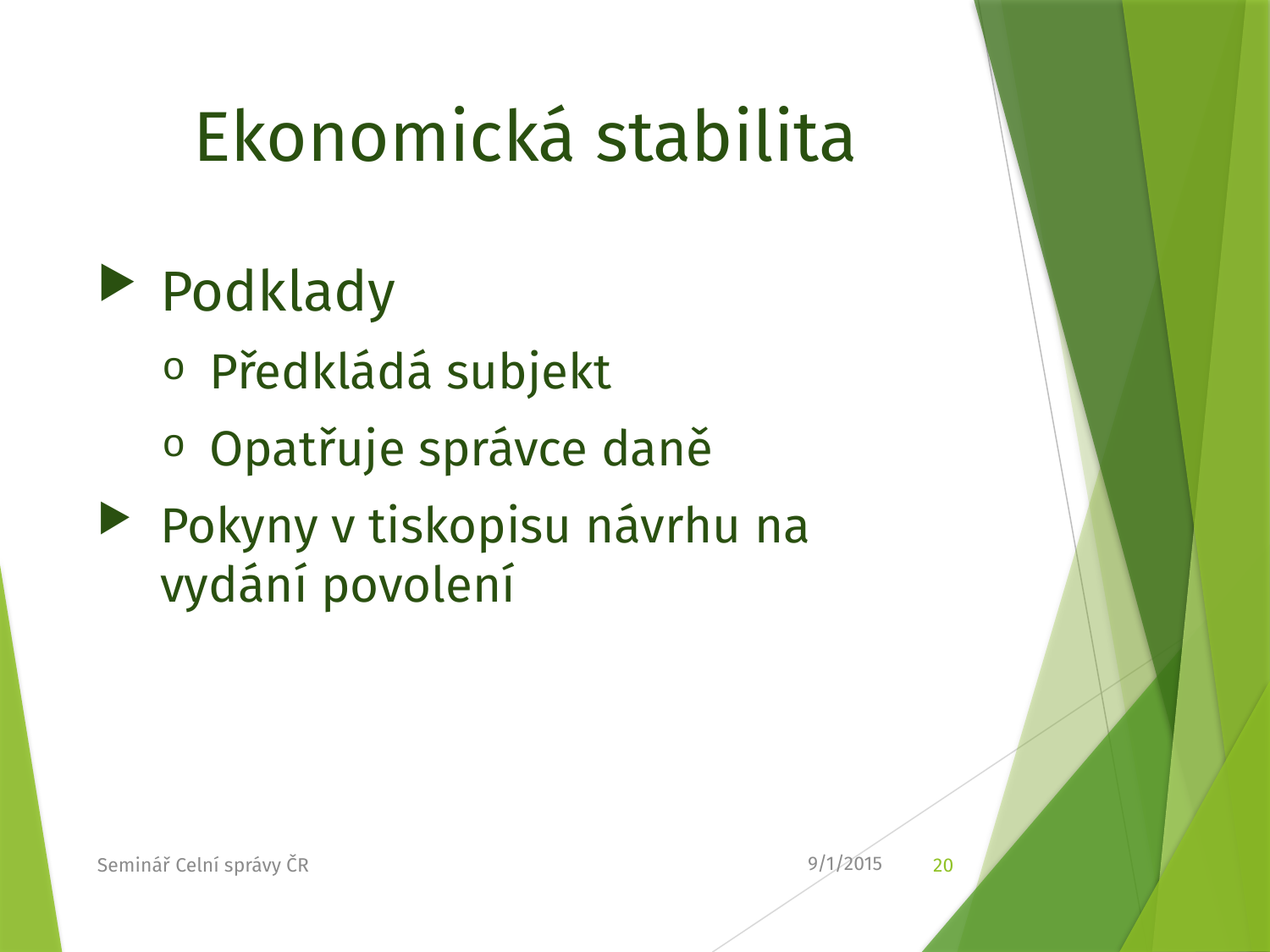

# Ekonomická stabilita
Podklady
Předkládá subjekt
Opatřuje správce daně
Pokyny v tiskopisu návrhu na vydání povolení
9/1/2015
Seminář Celní správy ČR
20